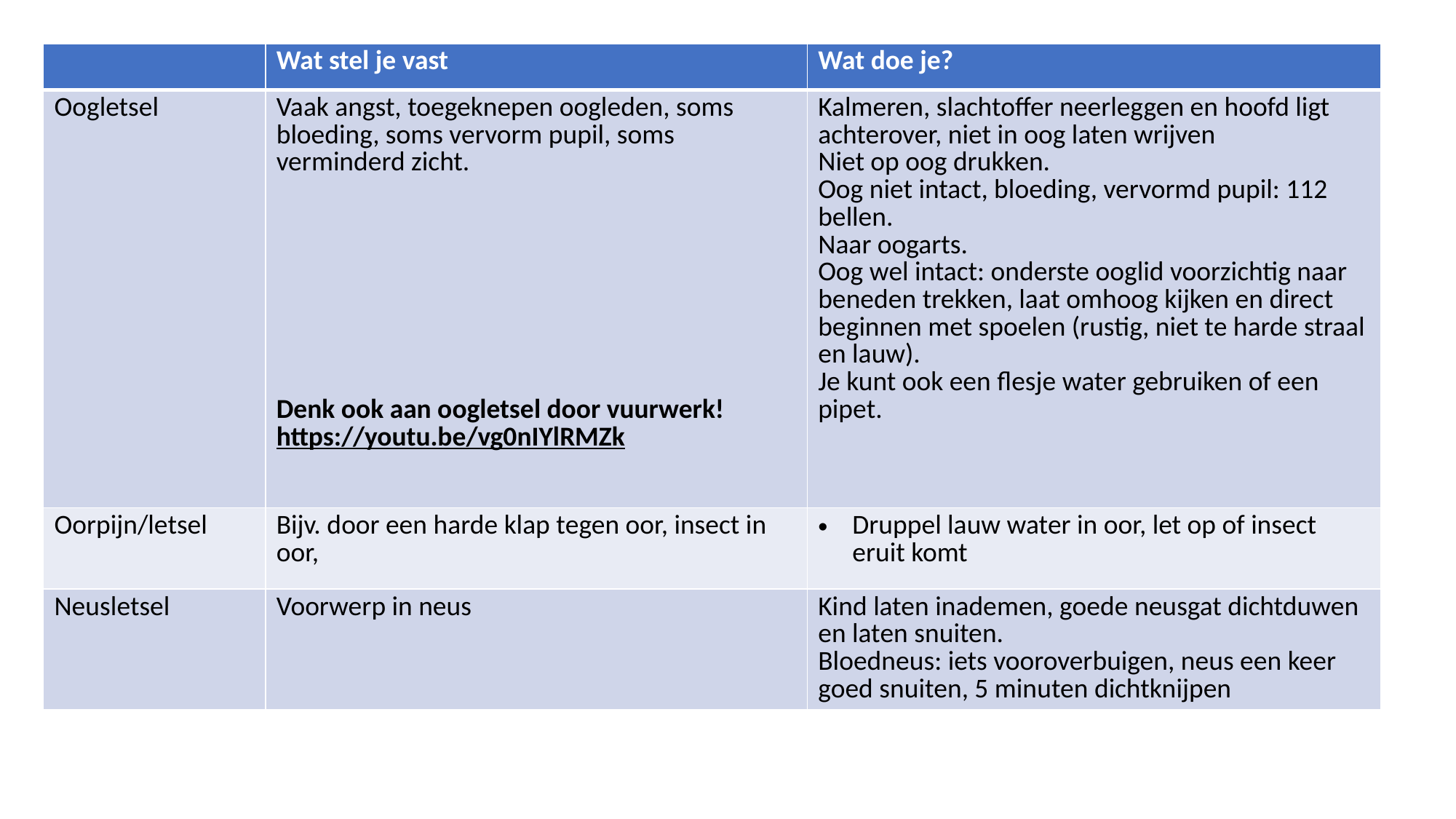

# Letsel aan oog, oor, neus
|  | Wat stel je vast | Wat doe je? |
| --- | --- | --- |
| Oogletsel | Vaak angst, toegeknepen oogleden, soms bloeding, soms vervorm pupil, soms verminderd zicht. Denk ook aan oogletsel door vuurwerk! https://youtu.be/vg0nIYlRMZk | Kalmeren, slachtoffer neerleggen en hoofd ligt achterover, niet in oog laten wrijven Niet op oog drukken. Oog niet intact, bloeding, vervormd pupil: 112 bellen. Naar oogarts. Oog wel intact: onderste ooglid voorzichtig naar beneden trekken, laat omhoog kijken en direct beginnen met spoelen (rustig, niet te harde straal en lauw). Je kunt ook een flesje water gebruiken of een pipet. |
| Oorpijn/letsel | Bijv. door een harde klap tegen oor, insect in oor, | Druppel lauw water in oor, let op of insect eruit komt |
| Neusletsel | Voorwerp in neus | Kind laten inademen, goede neusgat dichtduwen en laten snuiten. Bloedneus: iets vooroverbuigen, neus een keer goed snuiten, 5 minuten dichtknijpen |